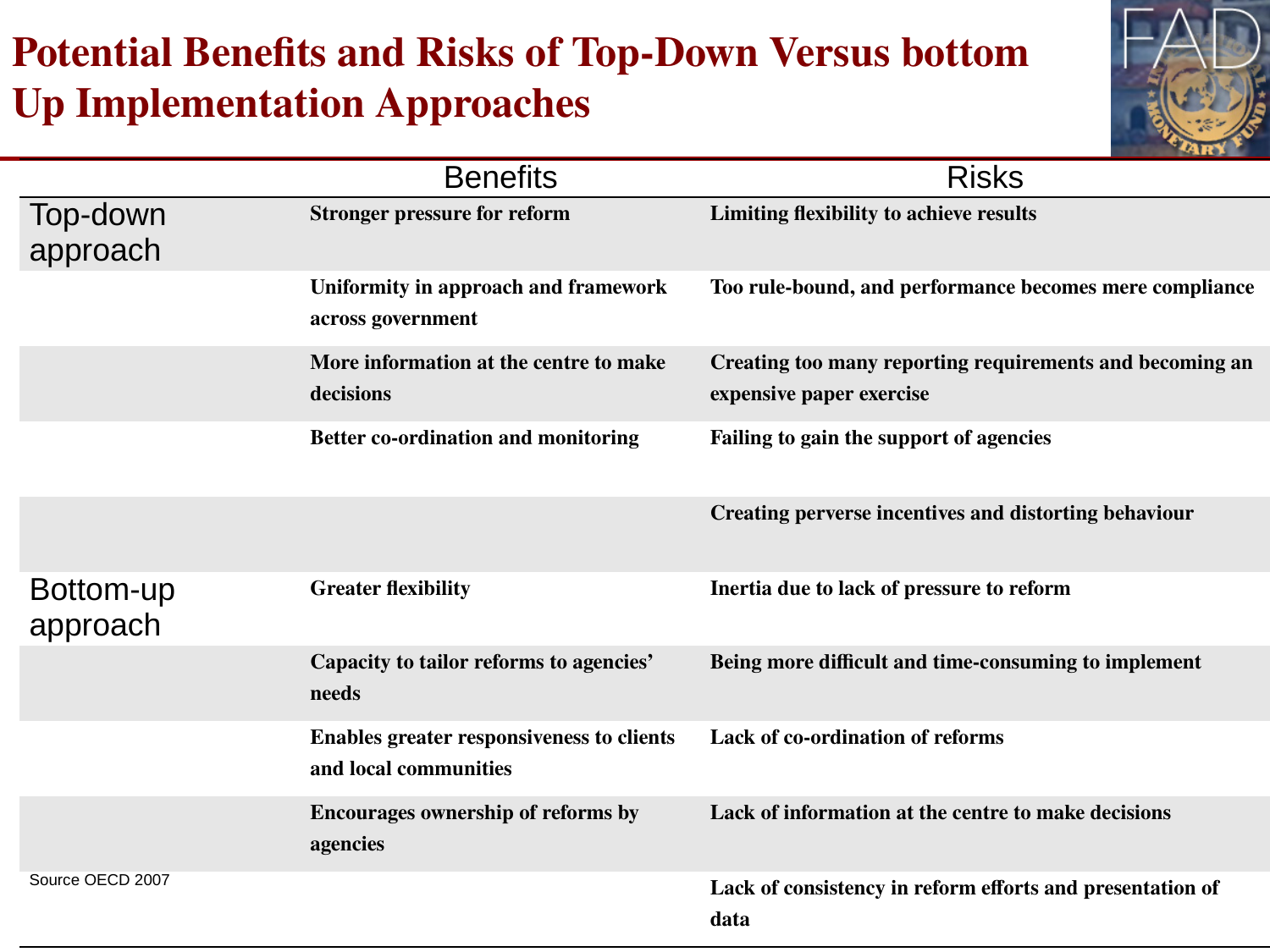

Potential Benefits and Risks of Top-Down Versus bottom Up Implementation Approaches
|  | Benefits | Risks |
| --- | --- | --- |
| Top-down approach | Stronger pressure for reform | Limiting flexibility to achieve results |
|  | Uniformity in approach and framework across government | Too rule-bound, and performance becomes mere compliance |
|  | More information at the centre to make decisions | Creating too many reporting requirements and becoming an expensive paper exercise |
|  | Better co-ordination and monitoring | Failing to gain the support of agencies |
|  |  | Creating perverse incentives and distorting behaviour |
| Bottom-up approach | Greater flexibility | Inertia due to lack of pressure to reform |
|  | Capacity to tailor reforms to agencies’ needs | Being more difficult and time-consuming to implement |
|  | Enables greater responsiveness to clients and local communities | Lack of co-ordination of reforms |
|  | Encourages ownership of reforms by agencies | Lack of information at the centre to make decisions |
| Source OECD 2007 |  | Lack of consistency in reform efforts and presentation of data |
9